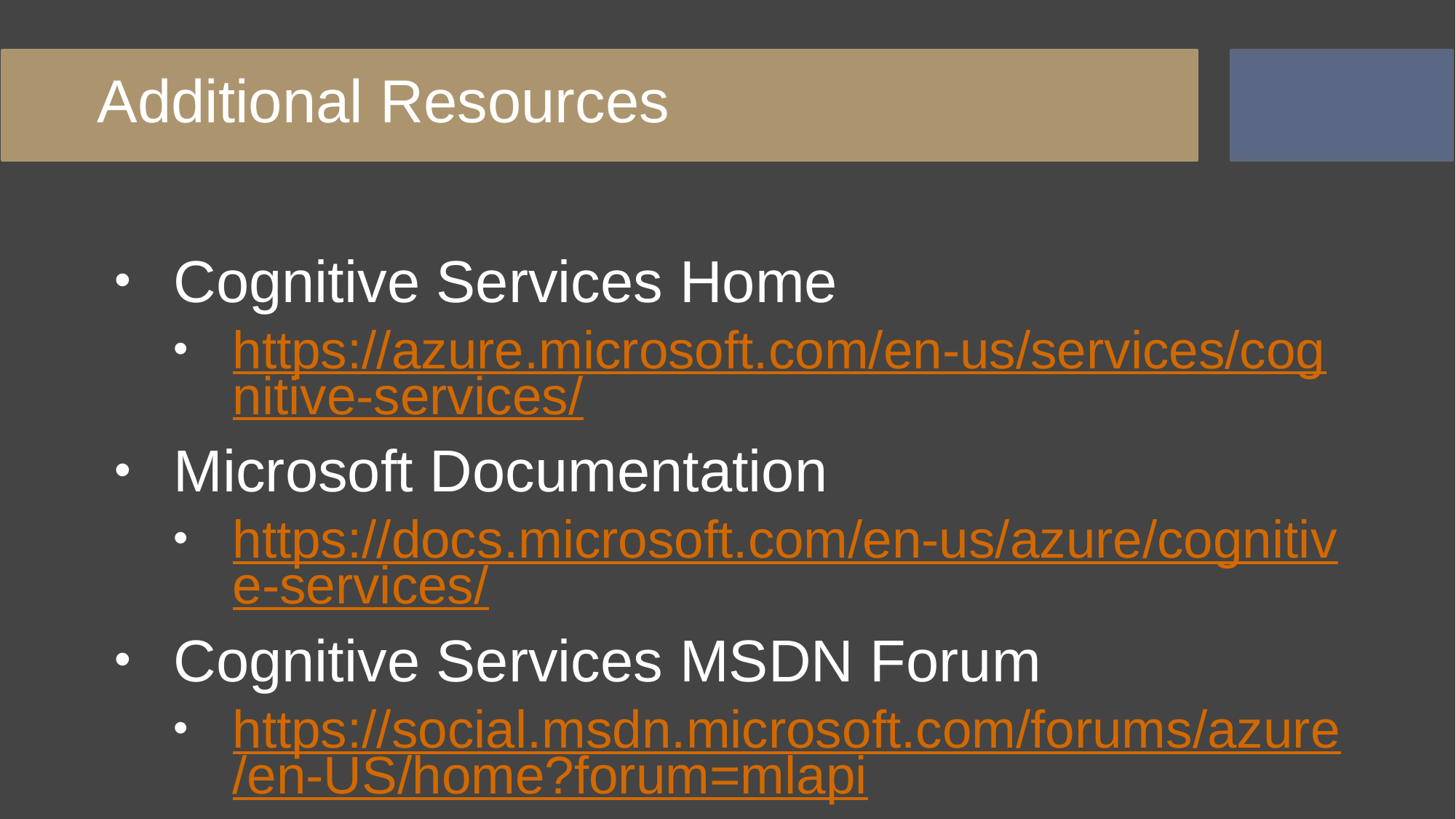

Additional Resources

Cognitive Services Home
https://azure.microsoft.com/en-us/services/cognitive-services/
Microsoft Documentation
https://docs.microsoft.com/en-us/azure/cognitive-services/
Cognitive Services MSDN Forum
https://social.msdn.microsoft.com/forums/azure/en-US/home?forum=mlapi